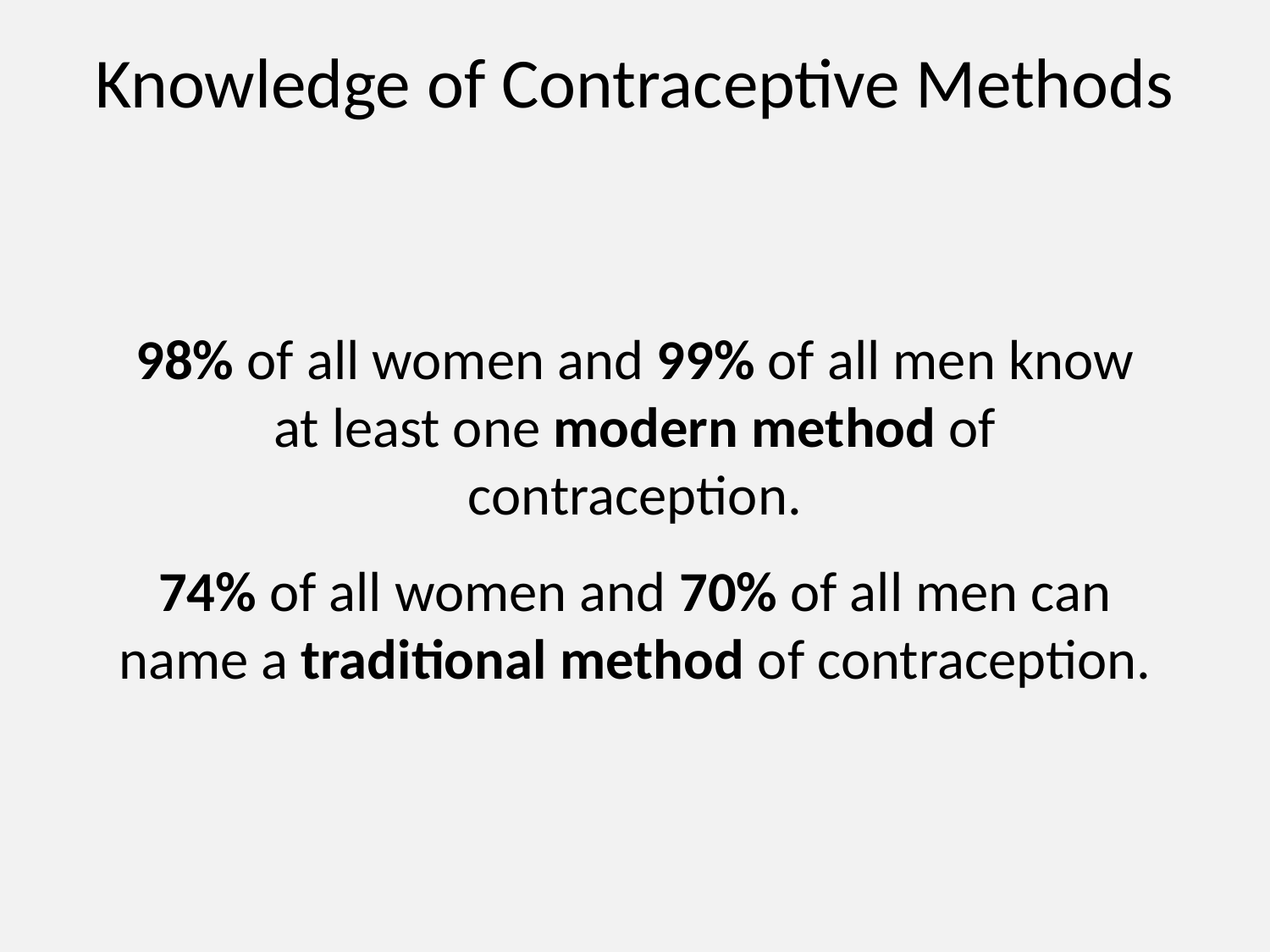

# Knowledge of Contraceptive Methods
98% of all women and 99% of all men know at least one modern method of contraception.
74% of all women and 70% of all men can name a traditional method of contraception.